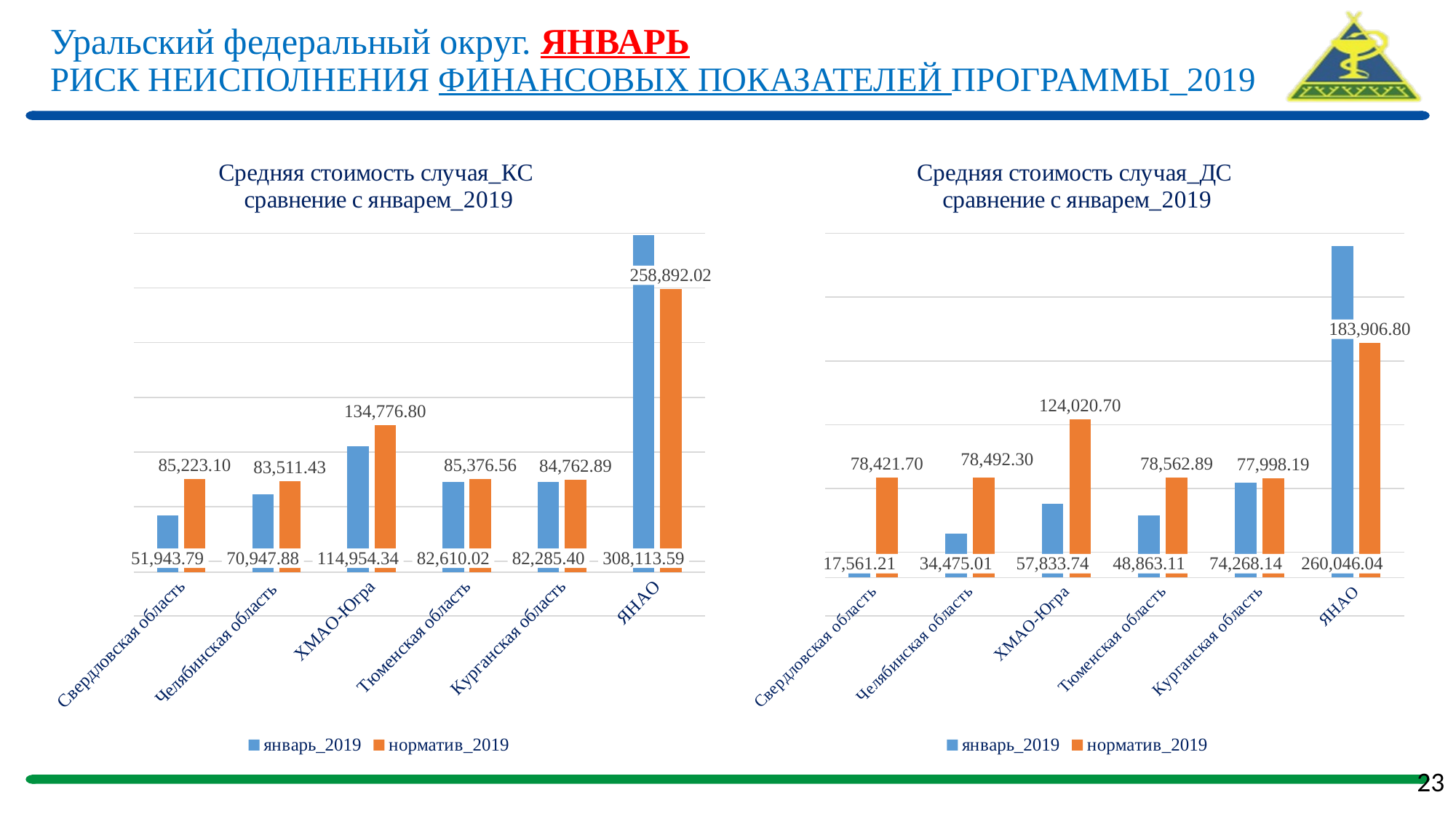

# Уральский федеральный округ. ЯНВАРЬ РИСК НЕИСПОЛНЕНИЯ ФИНАНСОВЫХ ПОКАЗАТЕЛЕЙ ПРОГРАММЫ_2019

### Chart: Средняя стоимость случая_КС
сравнение с январем_2019

| Category | январь_2019 | норматив_2019 |
|---|---|---|
| Свердловская область | 51943.79 | 85223.1 |
| Челябинская область  | 70947.88 | 83511.43 |
| ХМАО-Югра | 114954.34 | 134776.8 |
| Тюменская область | 82610.02 | 85376.56 |
| Курганская область | 82285.4 | 84762.89 |
| ЯНАО | 308113.59 | 258892.02 |

### Chart: Средняя стоимость случая_ДС
сравнение с январем_2019

| Category | январь_2019 | норматив_2019 |
|---|---|---|
| Свердловская область | 17561.21 | 78421.7 |
| Челябинская область | 34475.01 | 78492.3 |
| ХМАО-Югра | 57833.74 | 124020.7 |
| Тюменская область | 48863.11 | 78562.89 |
| Курганская область | 74268.14 | 77998.19 |
| ЯНАО | 260046.04 | 183906.8 |
23